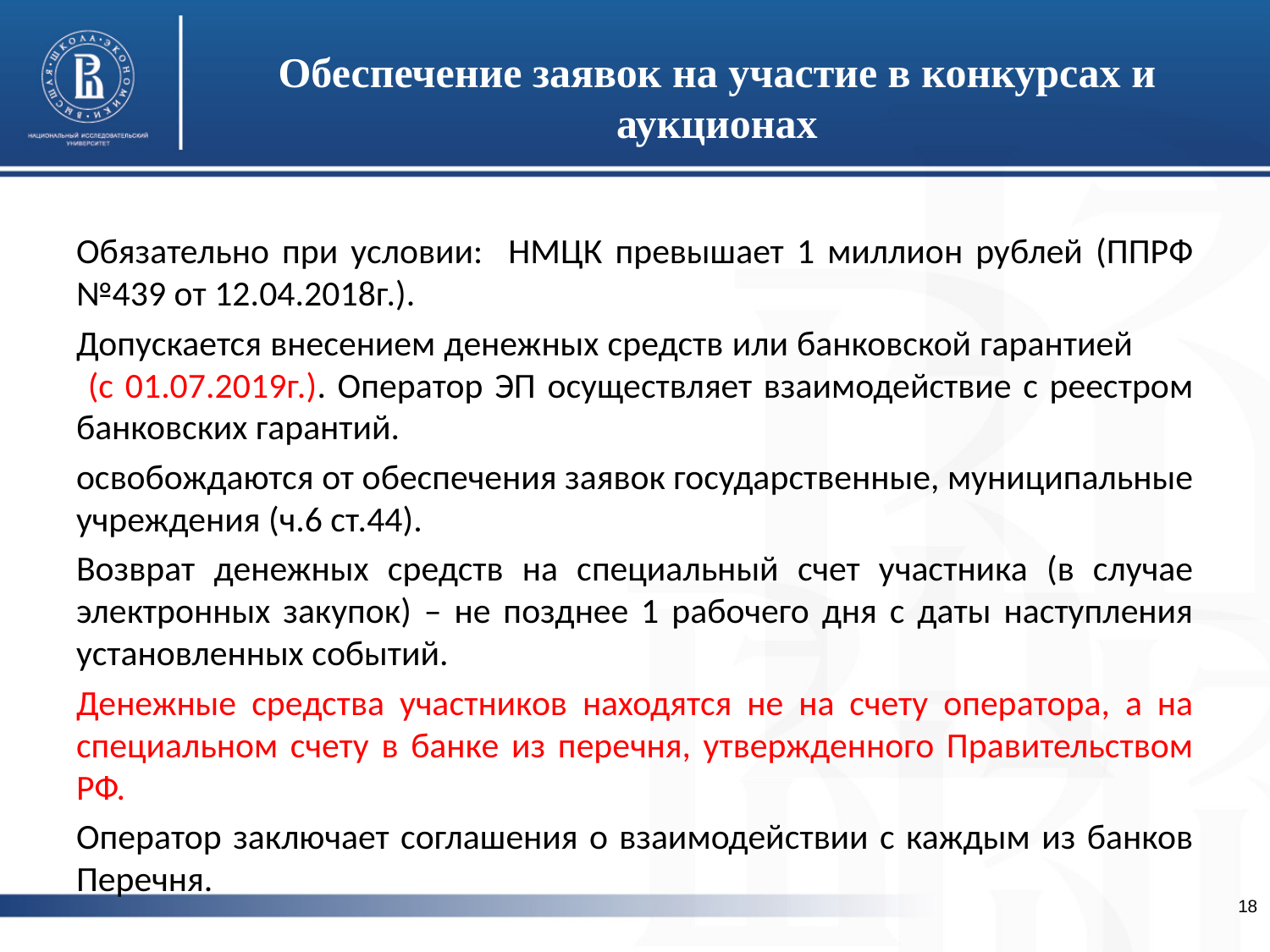

Обеспечение заявок на участие в конкурсах и аукционах
Обязательно при условии:  НМЦК превышает 1 миллион рублей (ППРФ №439 от 12.04.2018г.).
Допускается внесением денежных средств или банковской гарантией         (с 01.07.2019г.). Оператор ЭП осуществляет взаимодействие с реестром банковских гарантий.
освобождаются от обеспечения заявок государственные, муниципальные учреждения (ч.6 ст.44).
Возврат денежных средств на специальный счет участника (в случае электронных закупок) – не позднее 1 рабочего дня с даты наступления установленных событий.
Денежные средства участников находятся не на счету оператора, а на специальном счету в банке из перечня, утвержденного Правительством РФ.
Оператор заключает соглашения о взаимодействии с каждым из банков Перечня.

18